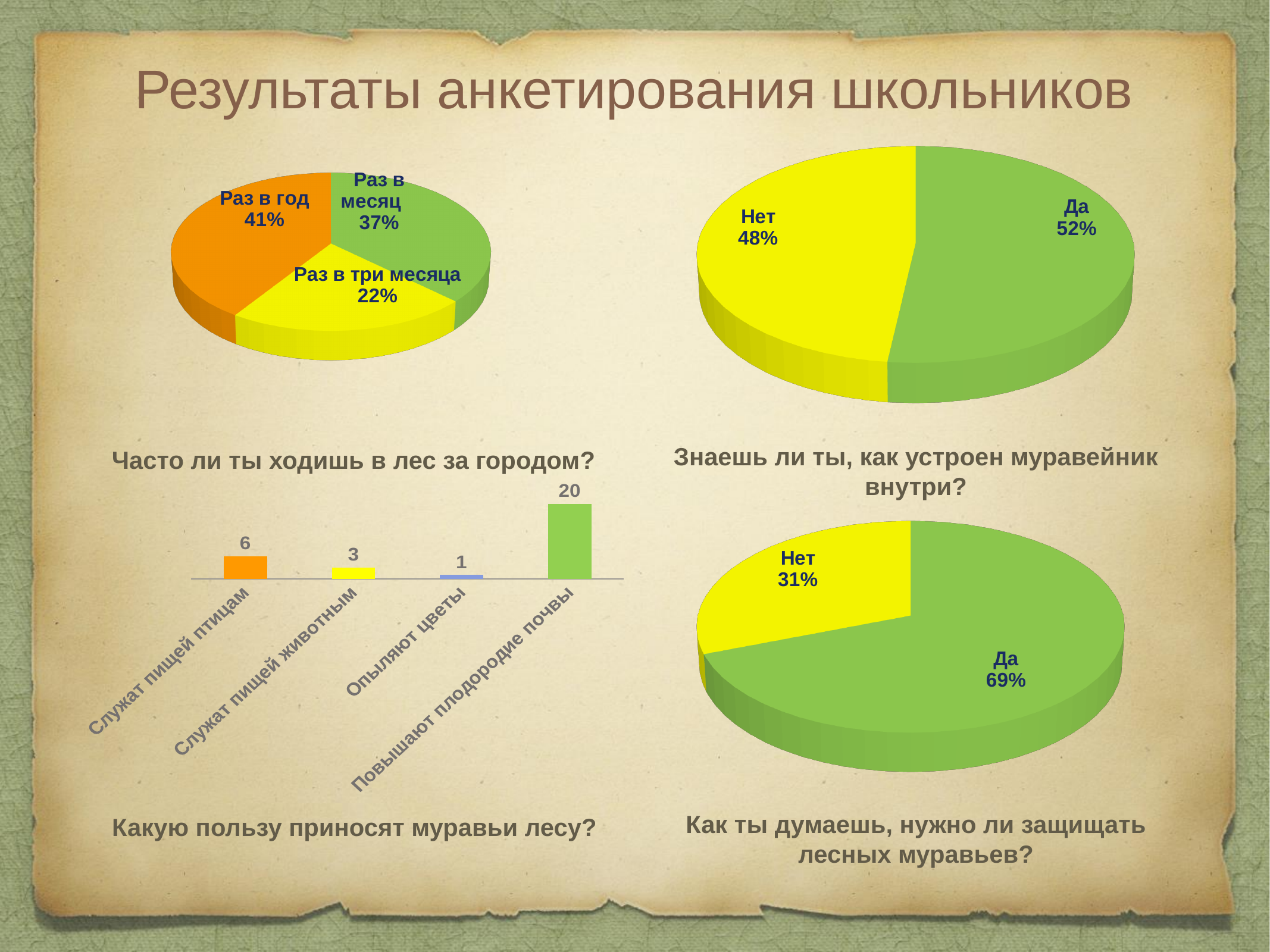

# Результаты анкетирования школьников

[unsupported chart]

[unsupported chart]

Знаешь ли ты, как устроен муравейник внутри?
Часто ли ты ходишь в лес за городом?

### Chart

| Category | Вопрос №7. Какую пользу приносят муравьи лесу? |
|---|---|
| Служат пищей птицам | 6.0 |
| Служат пищей животным | 3.0 |
| Опыляют цветы | 1.0 |
| Повышают плодородие почвы | 20.0 |

[unsupported chart]

Как ты думаешь, нужно ли защищать лесных муравьев?
Какую пользу приносят муравьи лесу?